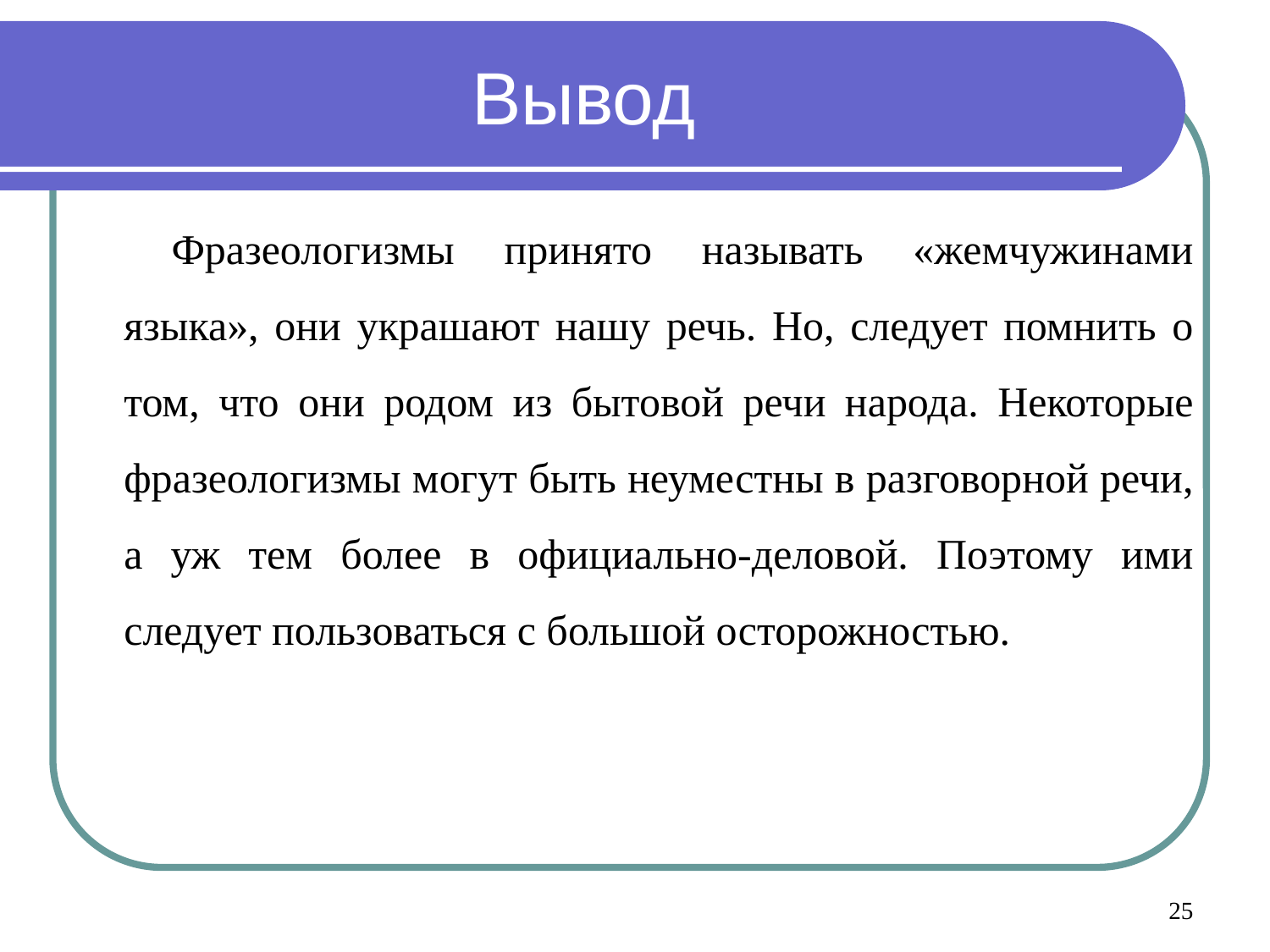

# Вывод
Фразеологизмы принято называть «жемчужинами языка», они украшают нашу речь. Но, следует помнить о том, что они родом из бытовой речи народа. Некоторые фразеологизмы могут быть неуместны в разговорной речи, а уж тем более в официально-деловой. Поэтому ими следует пользоваться с большой осторожностью.

25